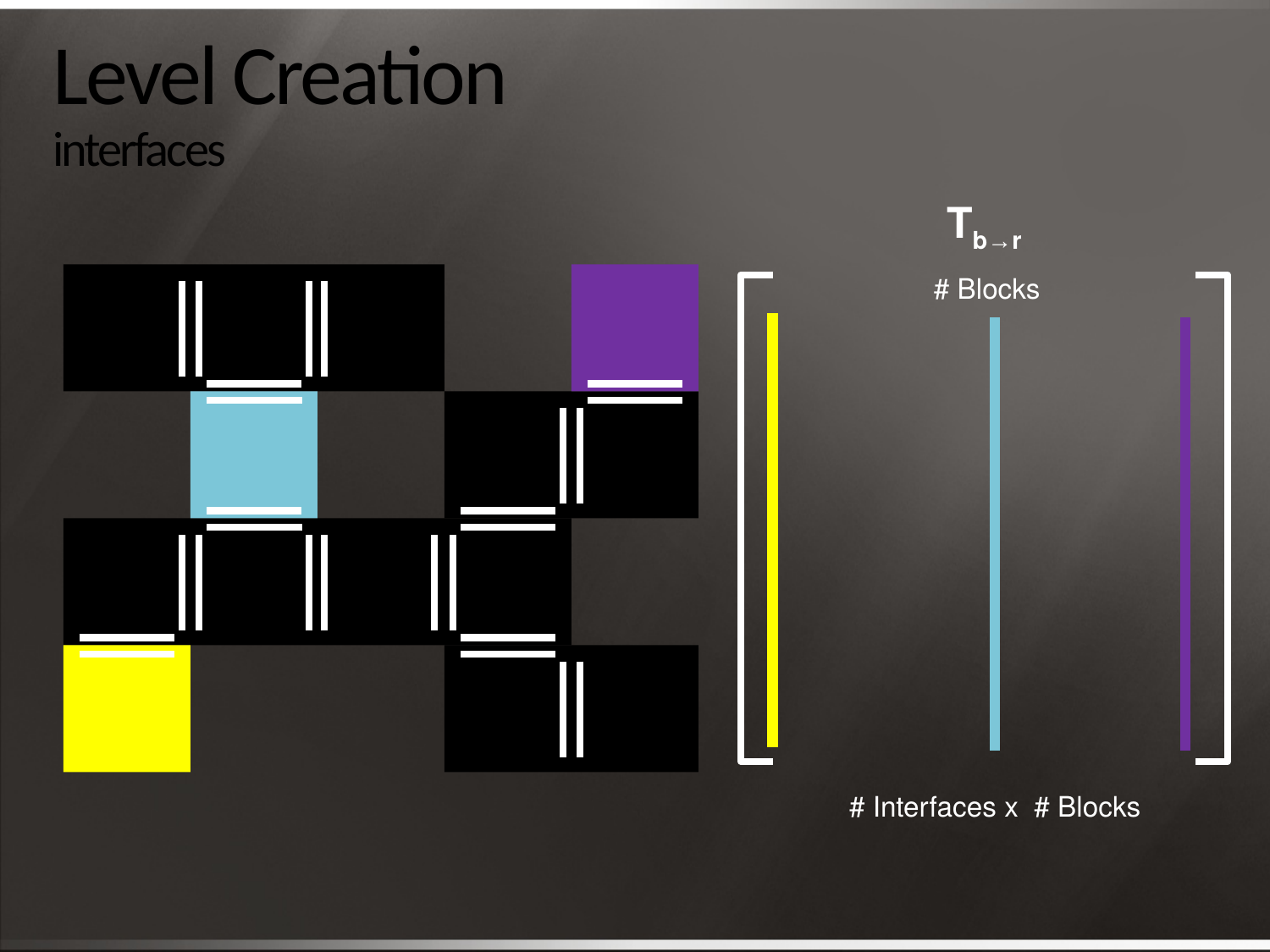

# Level Creation interfaces
Tb→r

# Blocks
 # Interfaces x  # Blocks